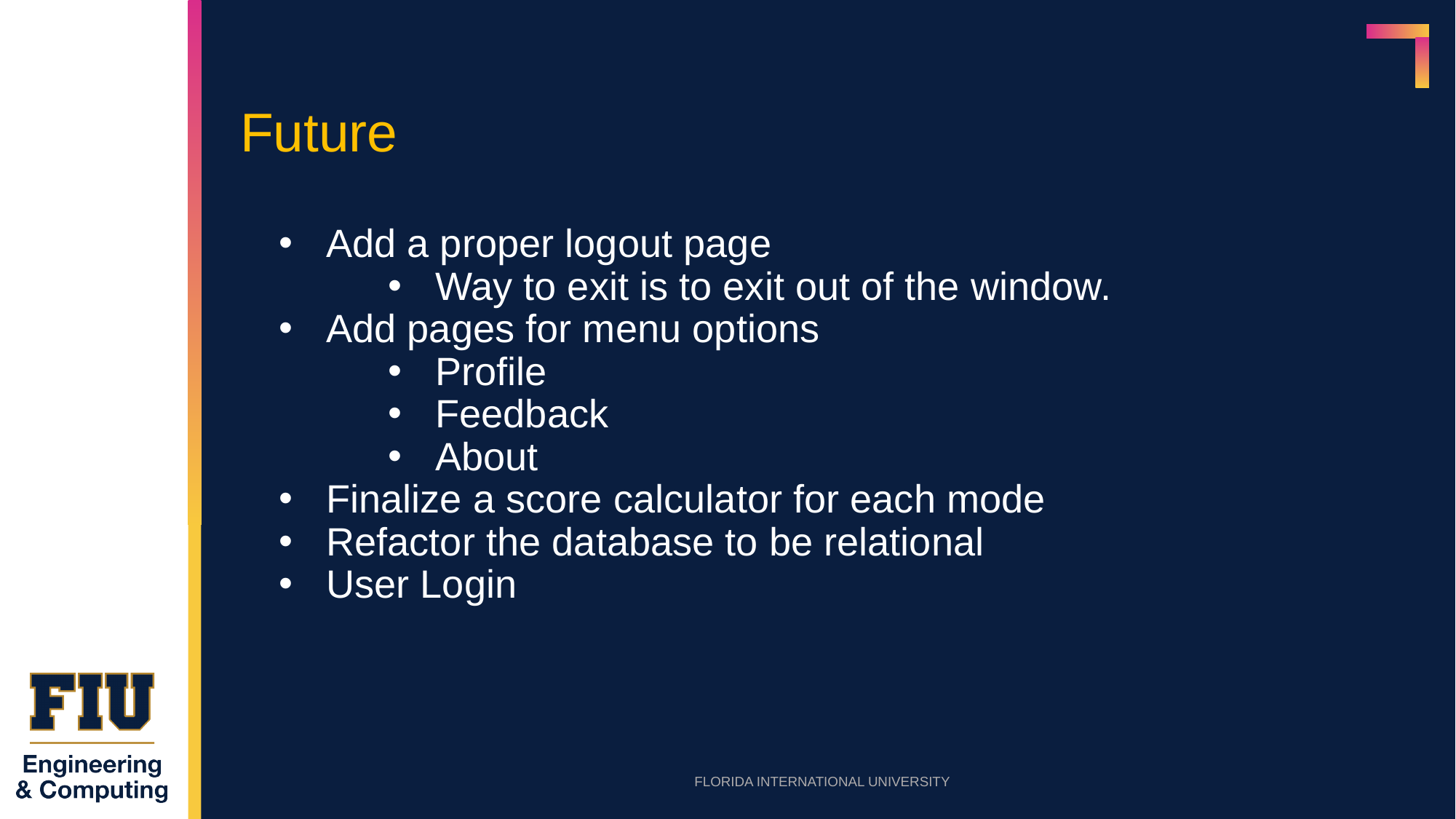

# Future
Add a proper logout page
Way to exit is to exit out of the window.
Add pages for menu options
Profile
Feedback
About
Finalize a score calculator for each mode
Refactor the database to be relational
User Login